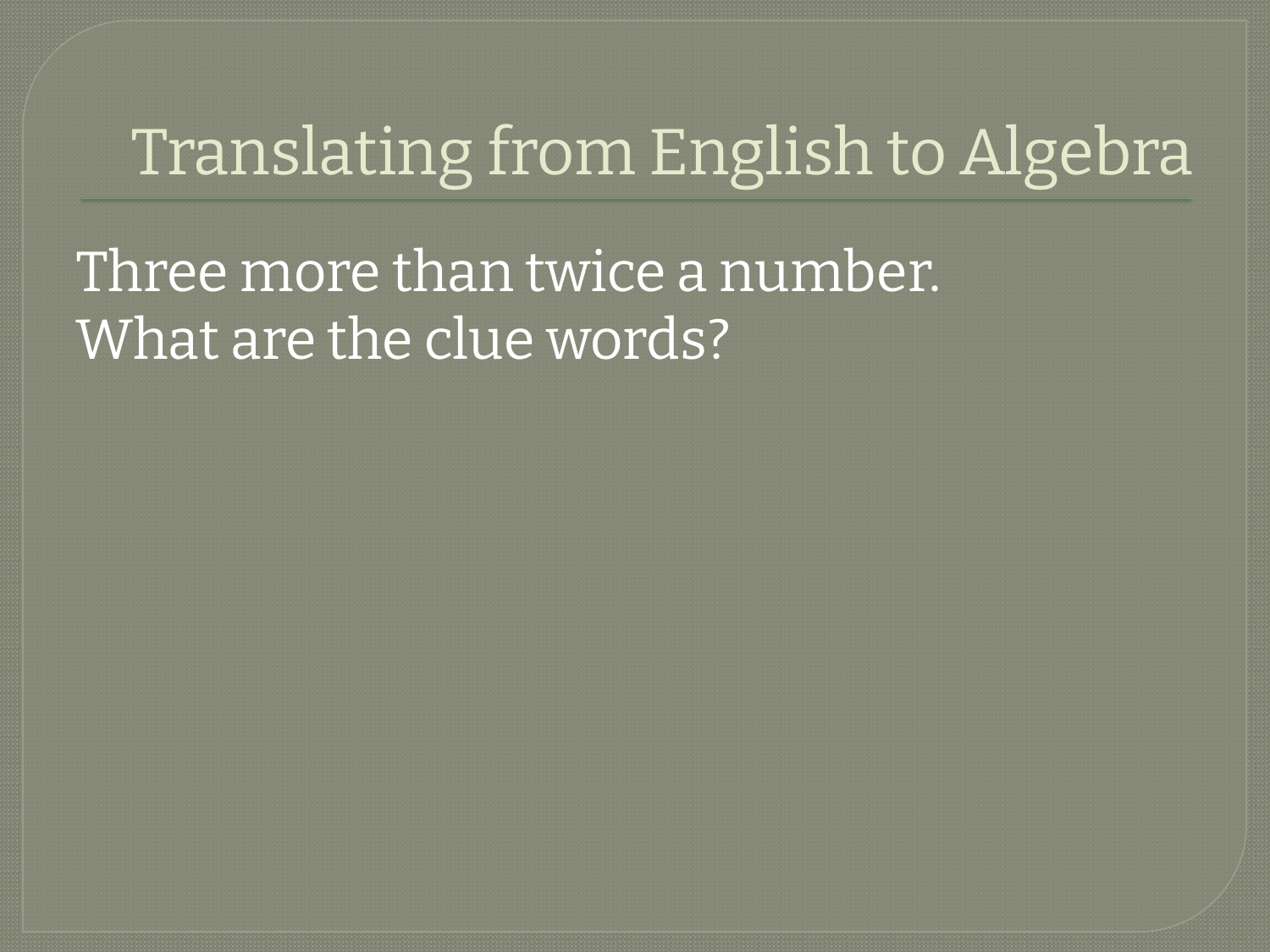

# Translating from English to Algebra
Three more than twice a number.
What are the clue words?